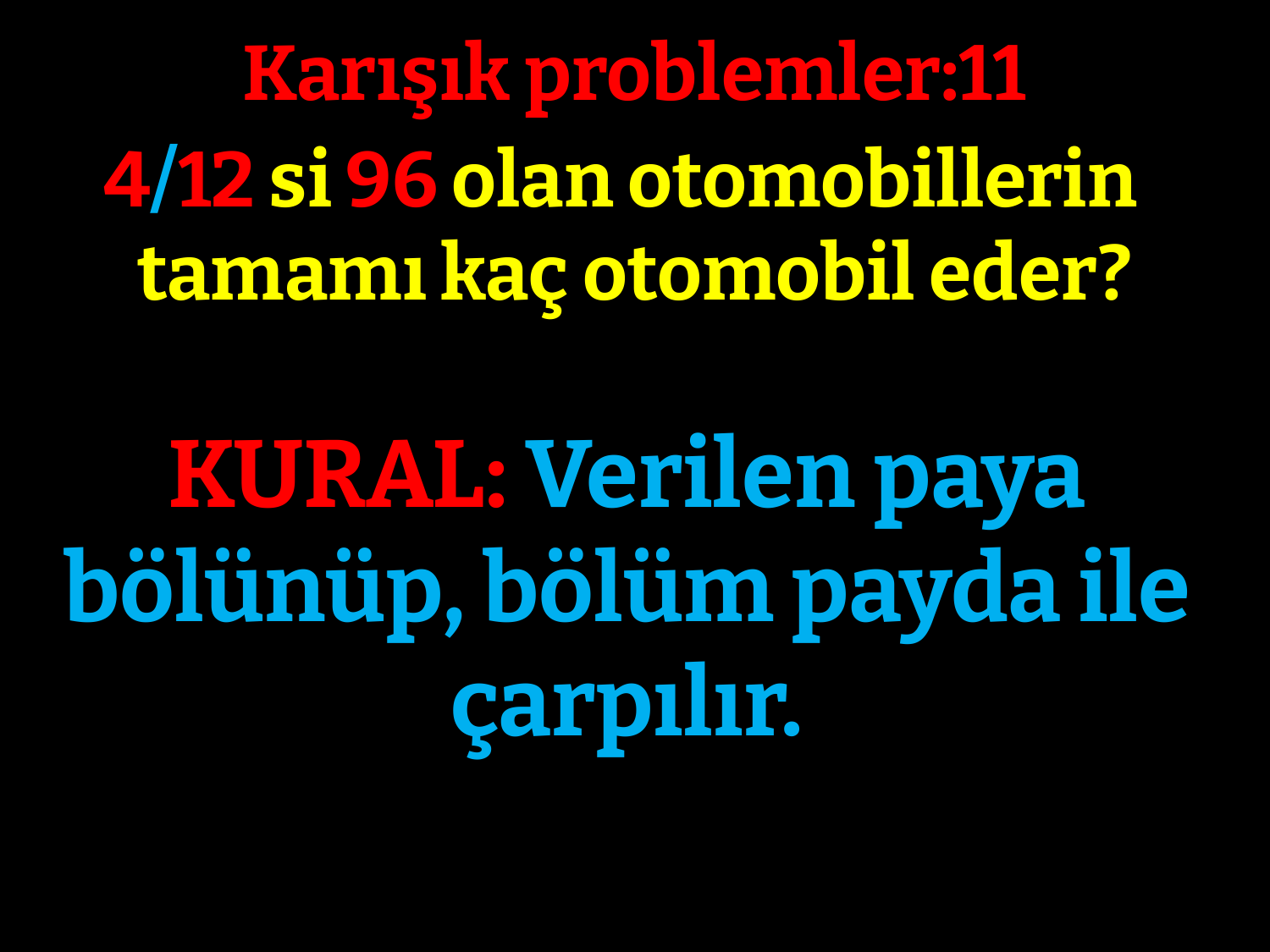

Karışık problemler:11
4/12 si 96 olan otomobillerin   tamamı kaç otomobil eder?
#
KURAL: Verilen paya bölünüp, bölüm payda ile çarpılır.